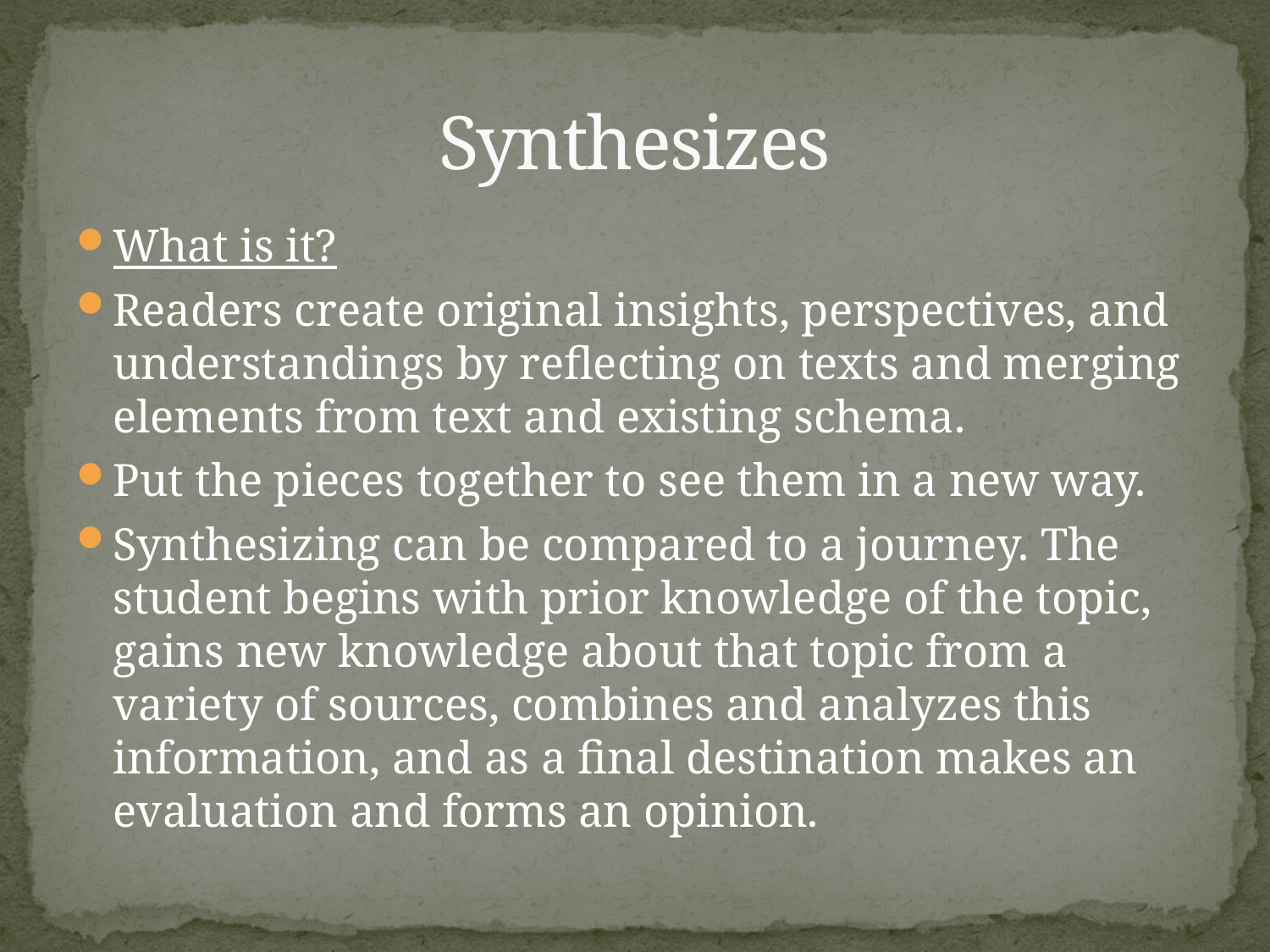

# Synthesizes
What is it?
Readers create original insights, perspectives, and understandings by reflecting on texts and merging elements from text and existing schema.
Put the pieces together to see them in a new way.
Synthesizing can be compared to a journey. The student begins with prior knowledge of the topic, gains new knowledge about that topic from a variety of sources, combines and analyzes this information, and as a final destination makes an evaluation and forms an opinion.